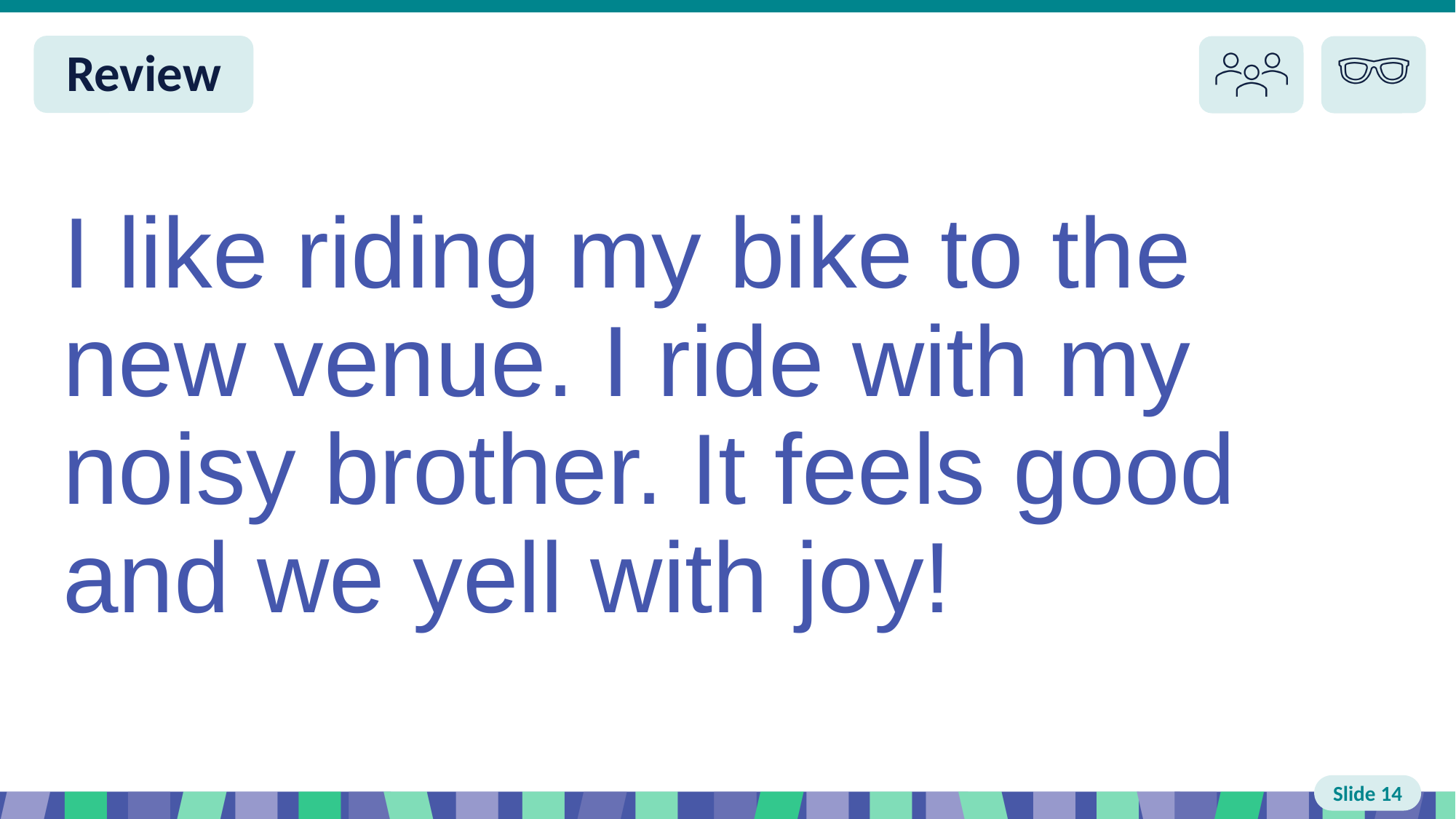

Slide 14 Review You do
I like riding my bike to the new venue. I ride with my noisy brother. It feels good and we yell with joy!